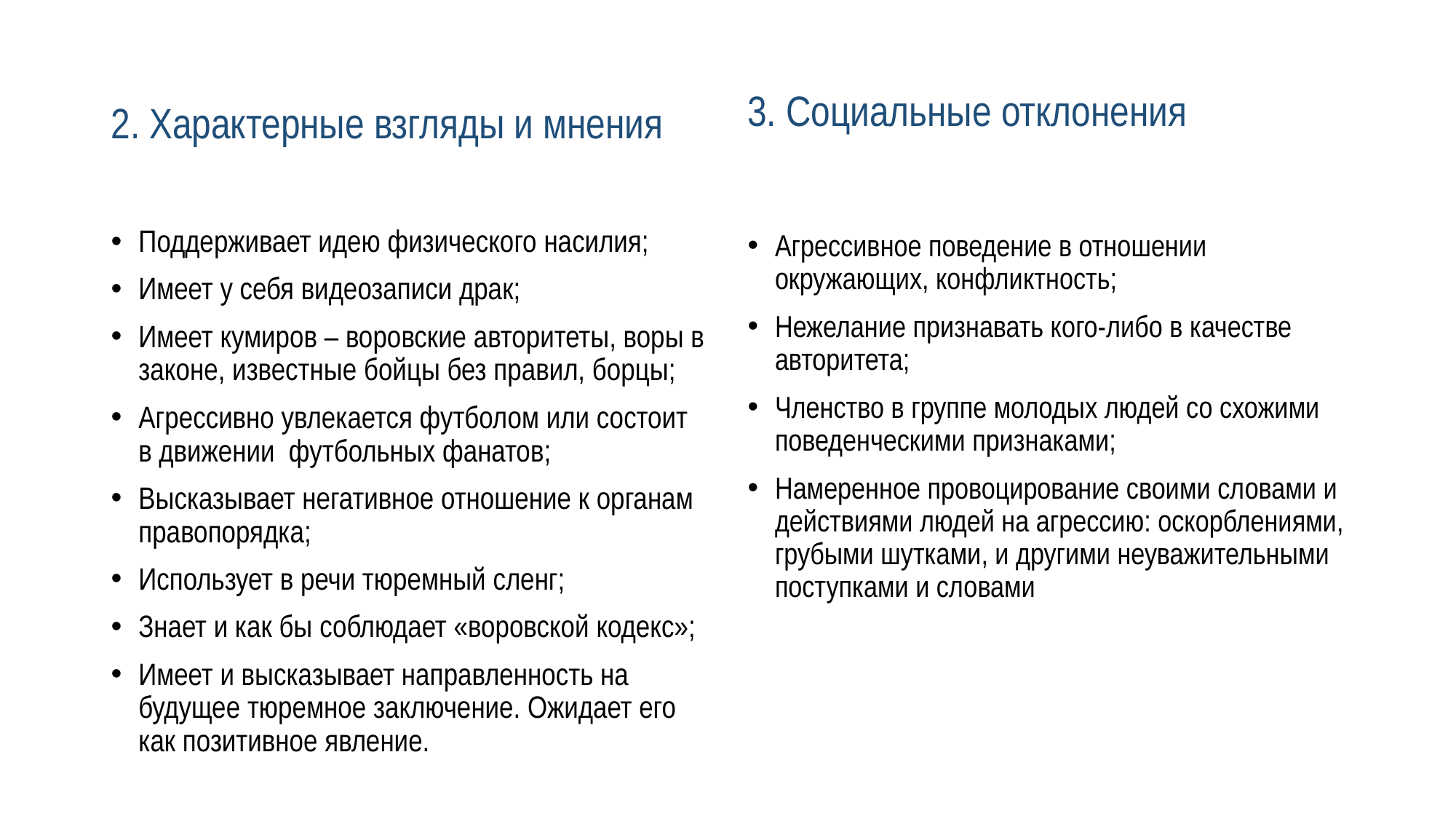

2. Характерные взгляды и мнения

3. Социальные отклонения

Поддерживает идею физического насилия;
Имеет у себя видеозаписи драк;
Имеет кумиров – воровские авторитеты, воры в законе, известные бойцы без правил, борцы;
Агрессивно увлекается футболом или состоит в движении  футбольных фанатов;
Высказывает негативное отношение к органам правопорядка;
Использует в речи тюремный сленг;
Знает и как бы соблюдает «воровской кодекс»;
Имеет и высказывает направленность на будущее тюремное заключение. Ожидает его как позитивное явление.
Агрессивное поведение в отношении окружающих, конфликтность;
Нежелание признавать кого-либо в качестве авторитета;
Членство в группе молодых людей со схожими поведенческими признаками;
Намеренное провоцирование своими словами и действиями людей на агрессию: оскорблениями, грубыми шутками, и другими неуважительными поступками и словами